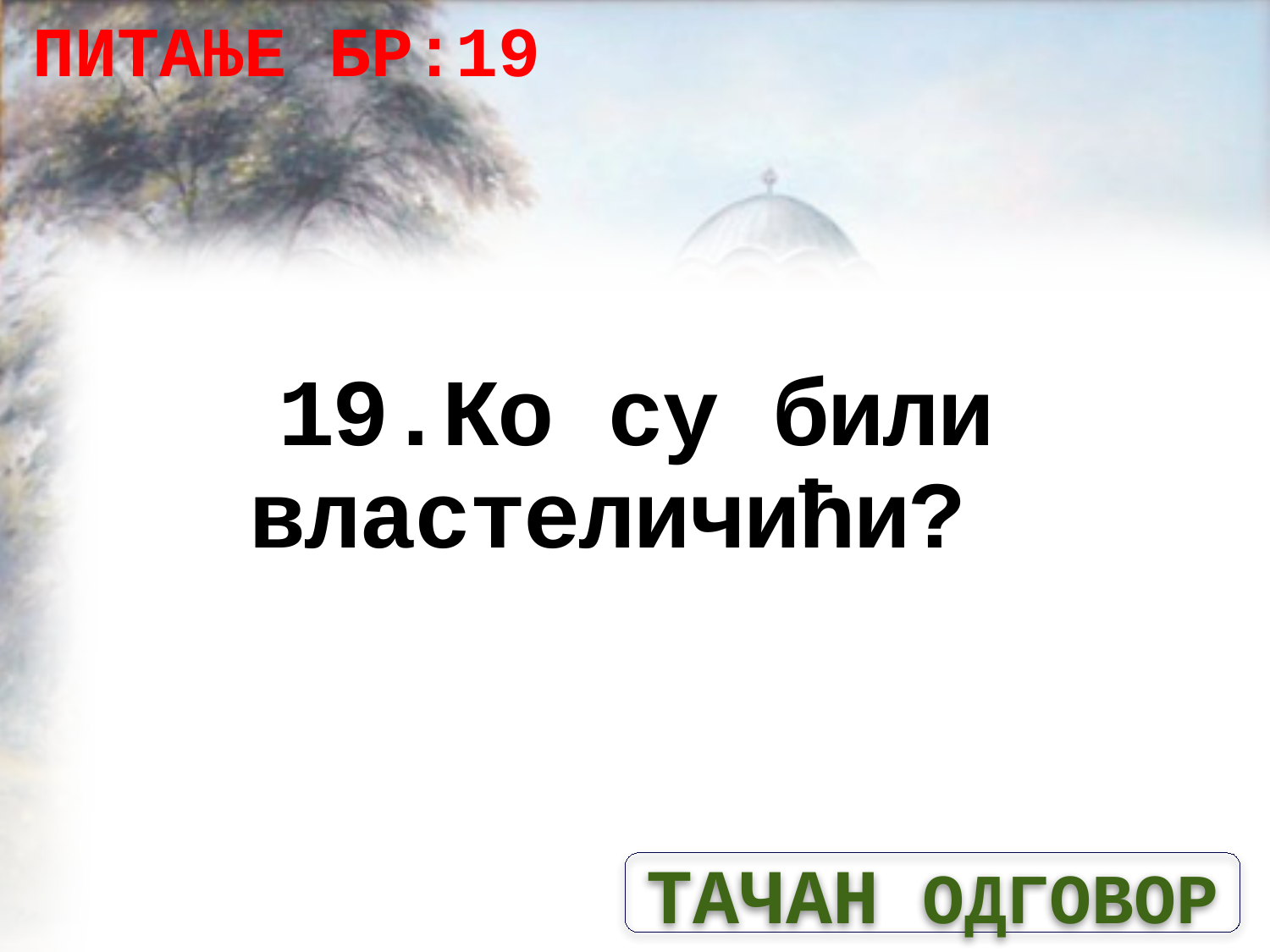

ПИТАЊЕ БР:19
# 19.Ко су били властеличићи?
ТАЧАН ОДГОВОР